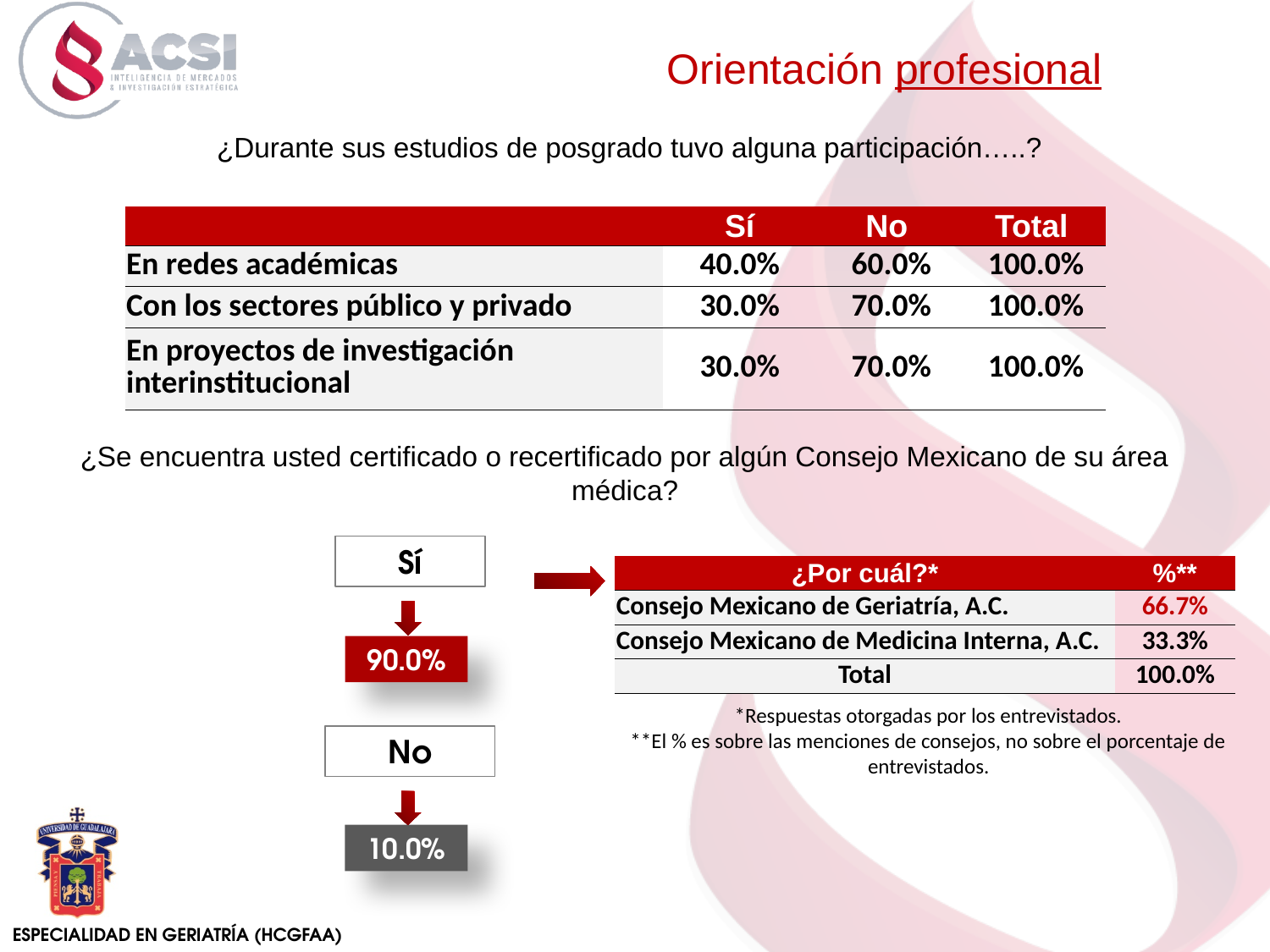

Orientación profesional
¿Durante sus estudios de posgrado tuvo alguna participación…..?
|  | Sí | No | Total |
| --- | --- | --- | --- |
| En redes académicas | 40.0% | 60.0% | 100.0% |
| Con los sectores público y privado | 30.0% | 70.0% | 100.0% |
| En proyectos de investigación interinstitucional | 30.0% | 70.0% | 100.0% |
¿Se encuentra usted certificado o recertificado por algún Consejo Mexicano de su área médica?
Sí
| ¿Por cuál?\* | %\*\* |
| --- | --- |
| Consejo Mexicano de Geriatría, A.C. | 66.7% |
| Consejo Mexicano de Medicina Interna, A.C. | 33.3% |
| Total | 100.0% |

90.0%
*Respuestas otorgadas por los entrevistados.
**El % es sobre las menciones de consejos, no sobre el porcentaje de entrevistados.
No

10.0%